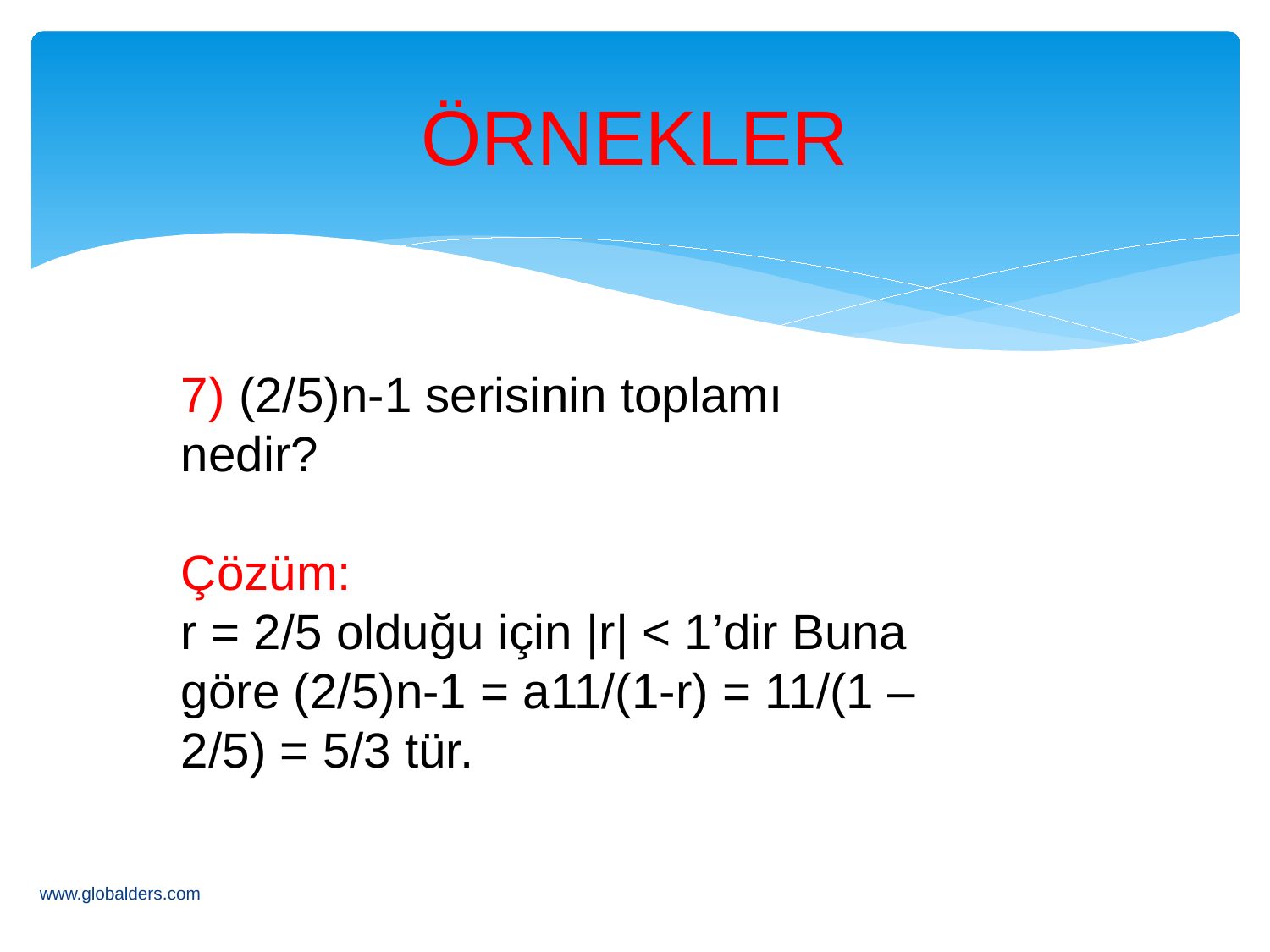

# ÖRNEKLER
7) (2/5)n-1 serisinin toplamı nedir?
Çözüm:
r = 2/5 olduğu için |r| < 1’dir Buna göre (2/5)n-1 = a11/(1-r) = 11/(1 – 2/5) = 5/3 tür.
www.globalders.com